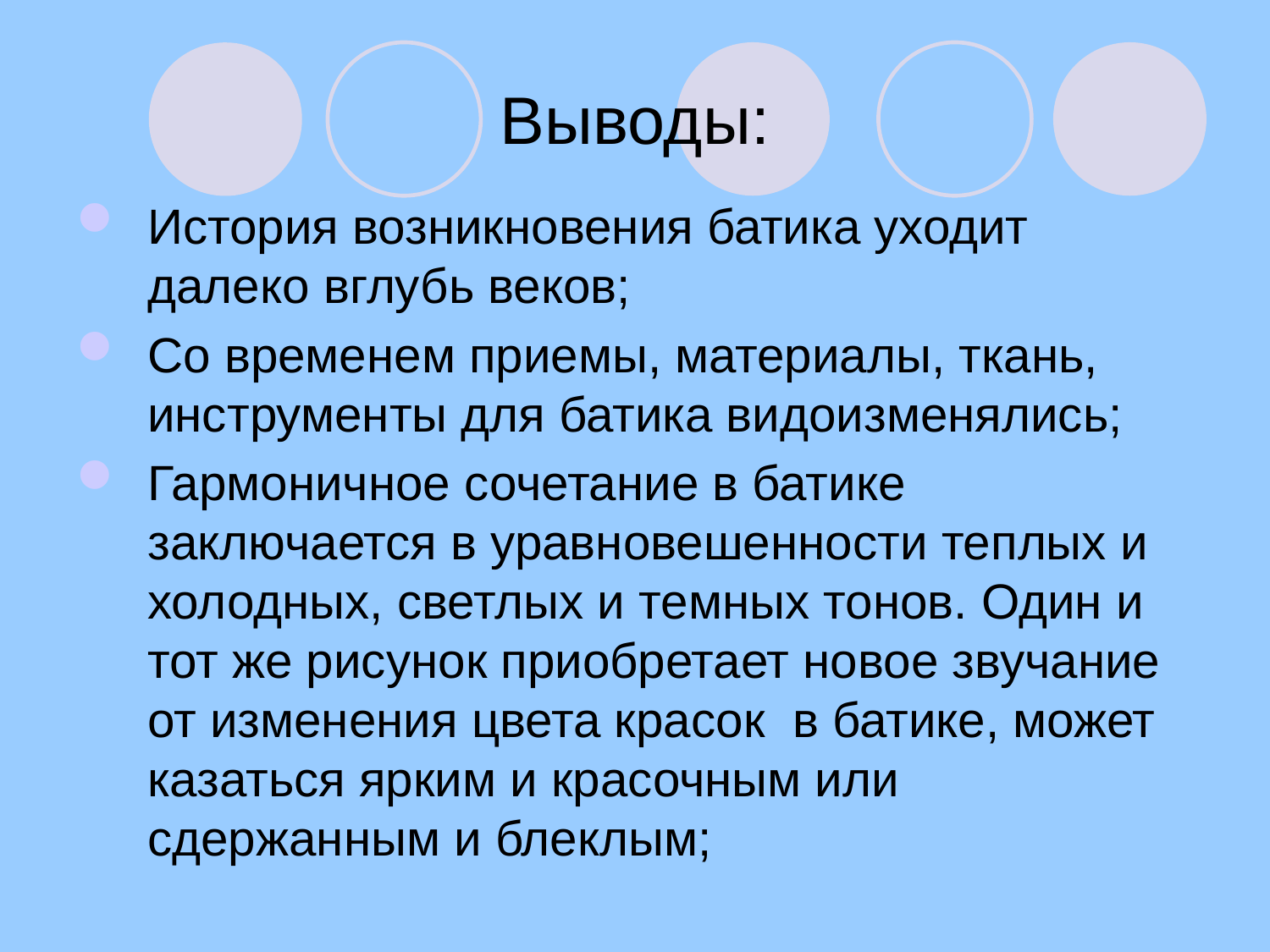

# Выводы:
История возникновения батика уходит далеко вглубь веков;
Со временем приемы, материалы, ткань, инструменты для батика видоизменялись;
Гармоничное сочетание в батике заключается в уравновешенности теплых и холодных, светлых и темных тонов. Один и тот же рисунок приобретает новое звучание от изменения цвета красок  в батике, может казаться ярким и красочным или сдержанным и блеклым;